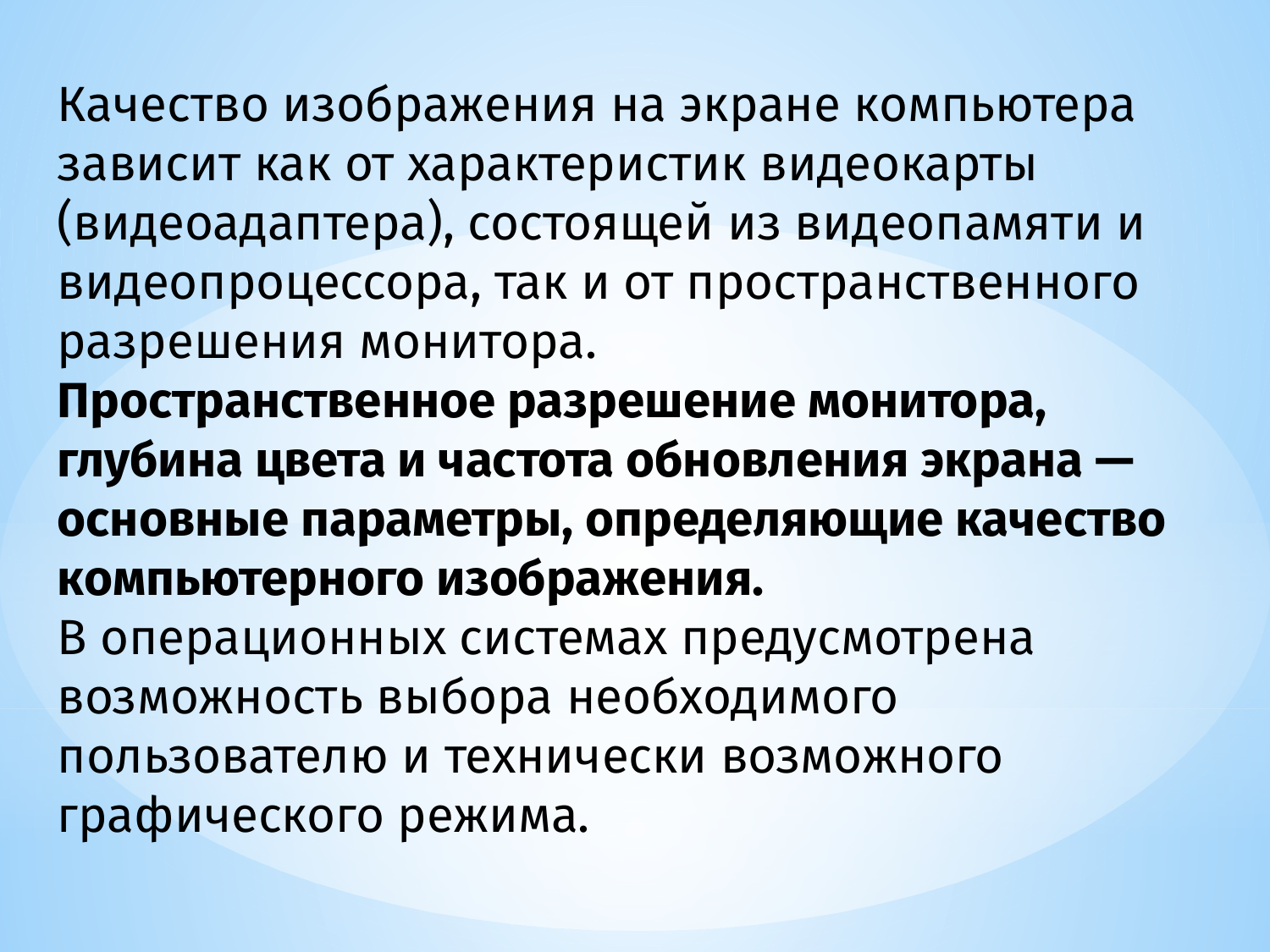

Качество изображения на экране компьютера зависит как от характеристик видеокарты (видеоадаптера), состоящей из видеопамяти и видеопроцессора, так и от пространственного разрешения монитора.
Пространственное разрешение монитора, глубина цвета и частота обновления экрана — основные параметры, определяющие качество компьютерного изображения.
В операционных системах предусмотрена возможность выбора необходимого пользователю и технически возможного графического режима.